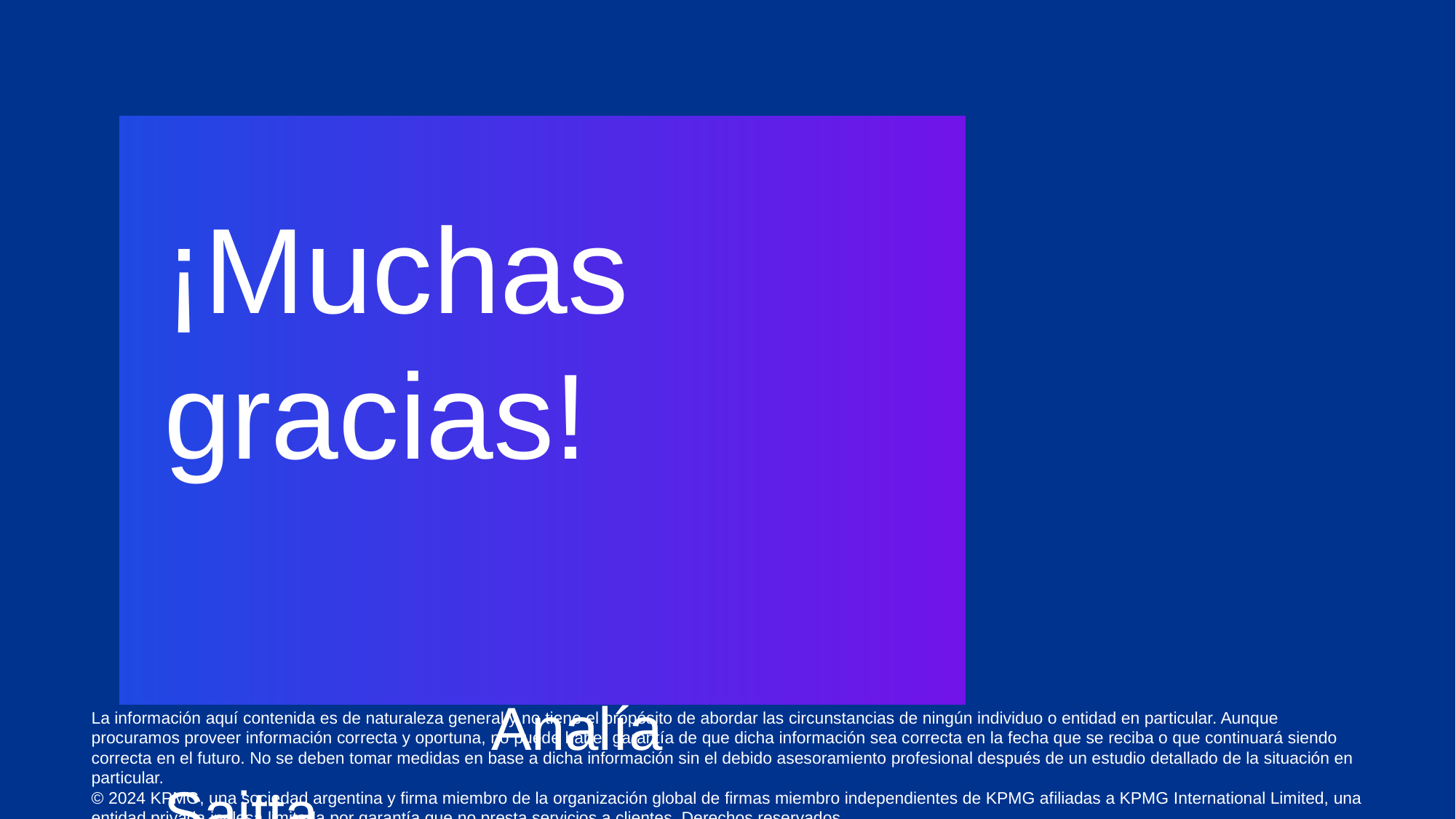

# ¡Muchas gracias! Analía Saitta
La información aquí contenida es de naturaleza general y no tiene el propósito de abordar las circunstancias de ningún individuo o entidad en particular. Aunque procuramos proveer información correcta y oportuna, no puede haber garantía de que dicha información sea correcta en la fecha que se reciba o que continuará siendo correcta en el futuro. No se deben tomar medidas en base a dicha información sin el debido asesoramiento profesional después de un estudio detallado de la situación en particular.
© 2024 KPMG, una sociedad argentina y firma miembro de la organización global de firmas miembro independientes de KPMG afiliadas a KPMG International Limited, una entidad privada inglesa limitada por garantía que no presta servicios a clientes. Derechos reservados.